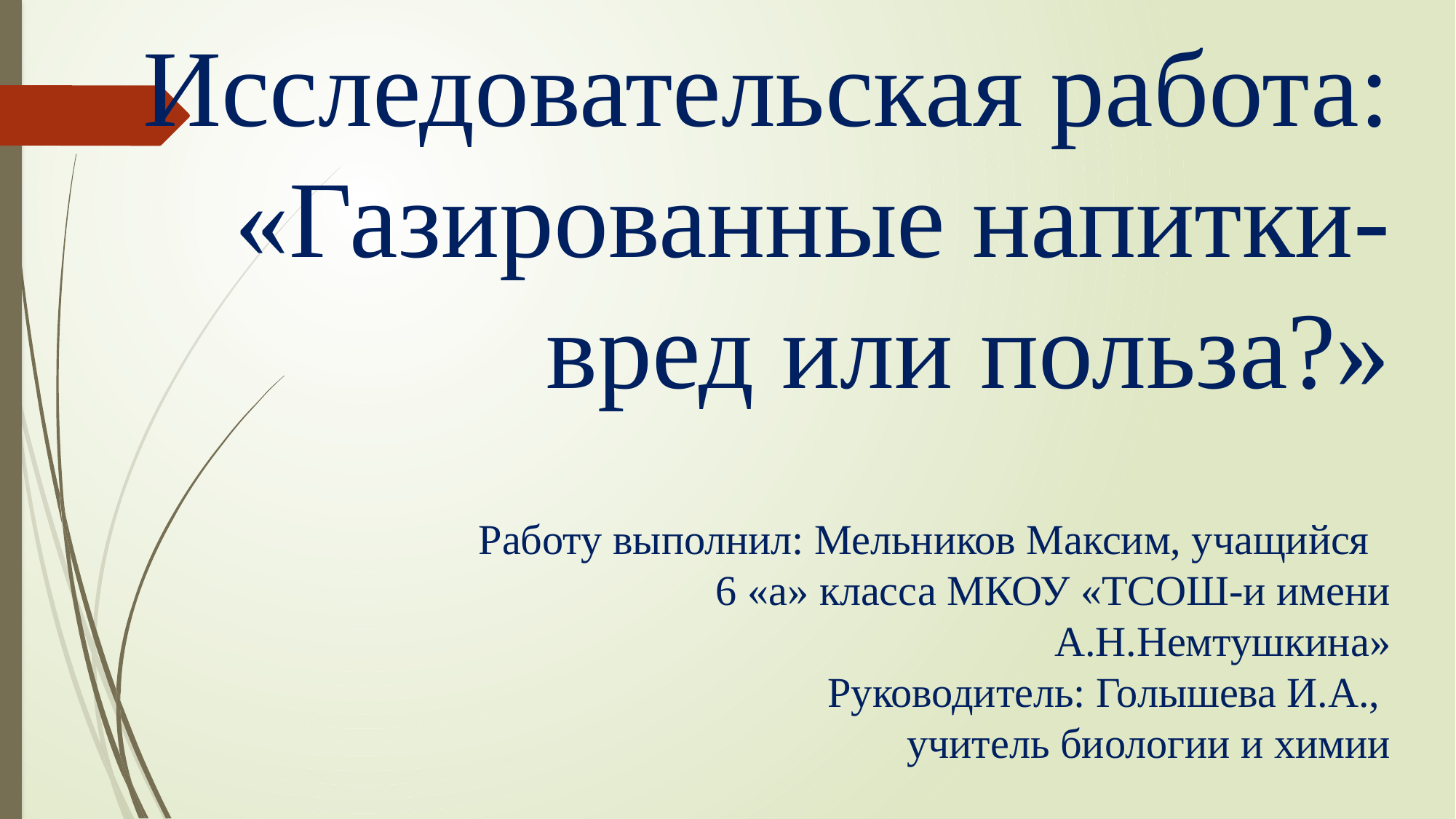

# Исследовательская работа: «Газированные напитки-вред или польза?» Работу выполнил: Мельников Максим, учащийся 6 «а» класса МКОУ «ТСОШ-и имени А.Н.Немтушкина» Руководитель: Голышева И.А., учитель биологии и химии